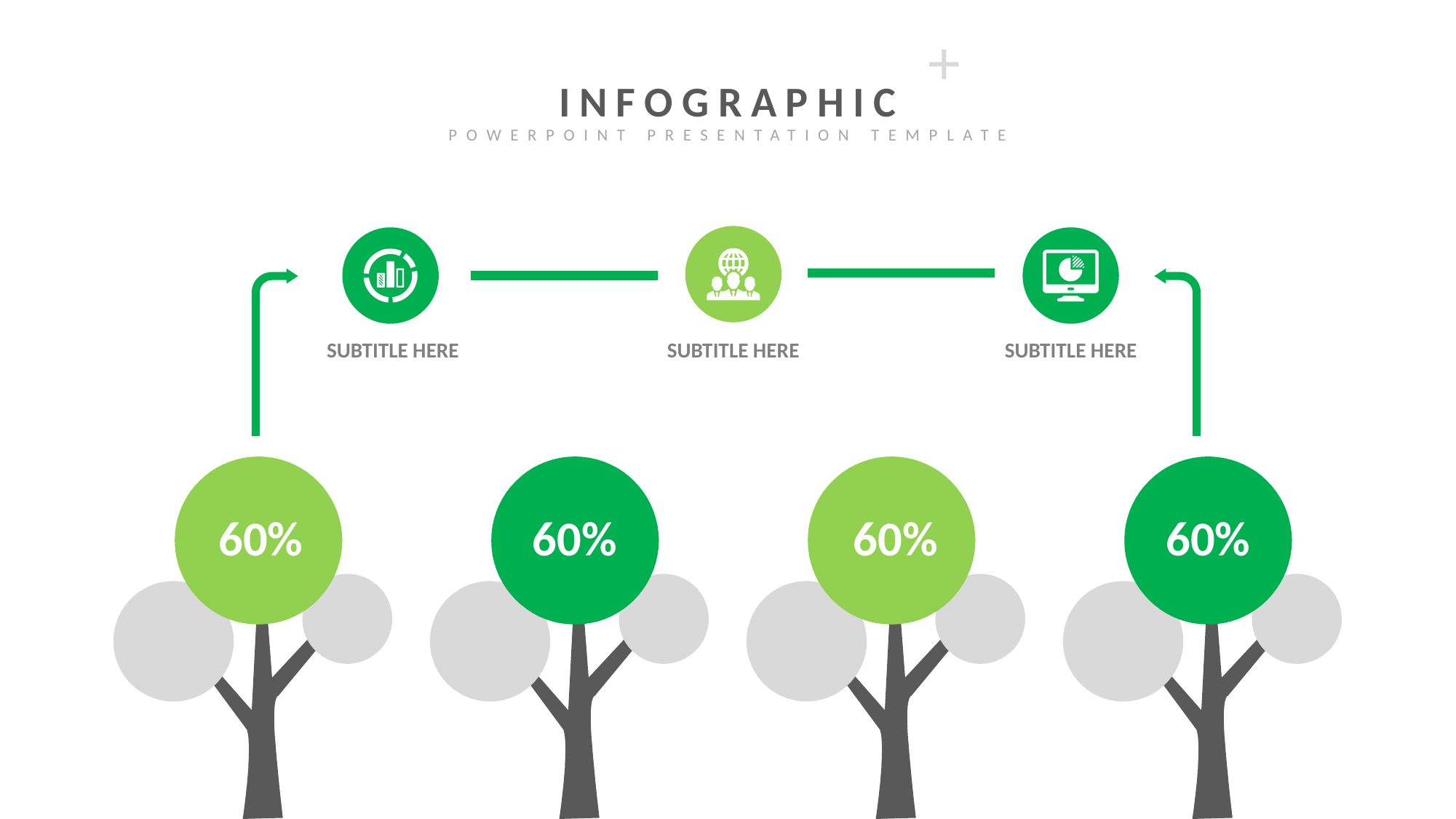

+
INFOGRAPHIC
POWERPOINT PRESENTATION TEMPLATE

SUBTITLE HERE
SUBTITLE HERE
SUBTITLE HERE

60%
60%
60%
60%